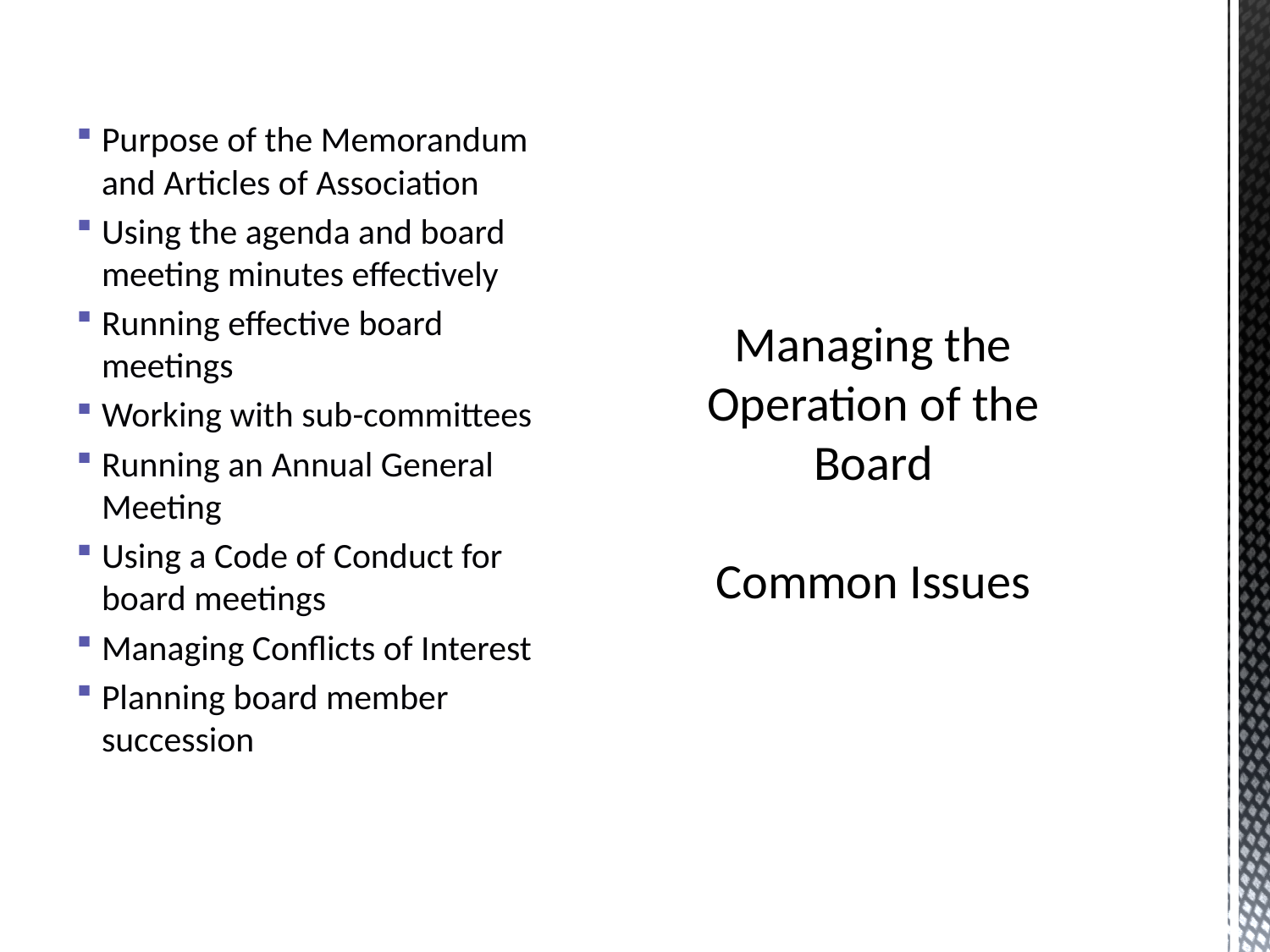

Purpose of the Memorandum and Articles of Association
Using the agenda and board meeting minutes effectively
Running effective board meetings
Working with sub-committees
Running an Annual General Meeting
Using a Code of Conduct for board meetings
Managing Conflicts of Interest
Planning board member succession

# Managing the Operation of the Board Common Issues